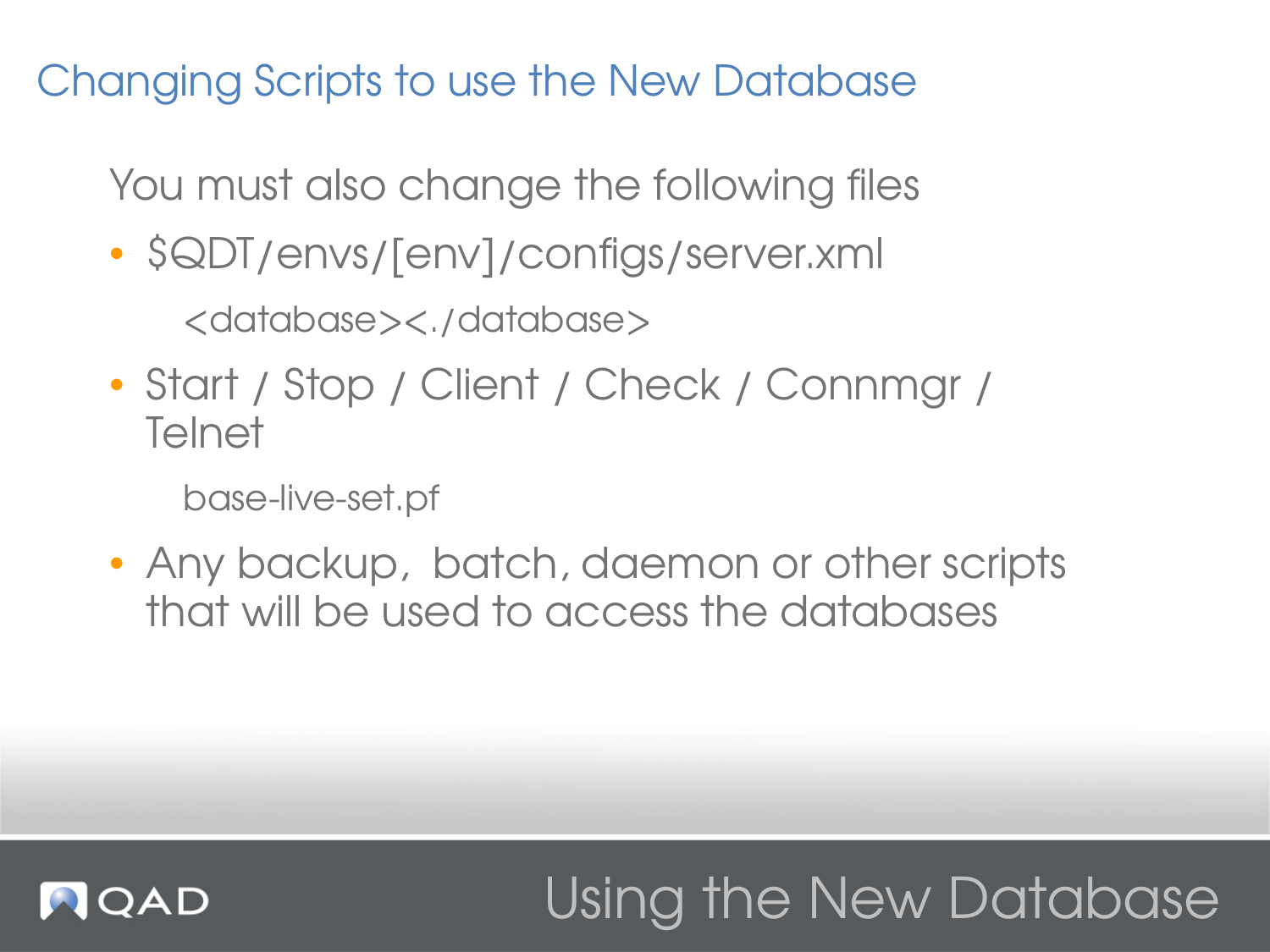

Changing Scripts to use the New Database
You must also change the following files
$QDT/envs/[env]/configs/server.xml
<database><./database>
Start / Stop / Client / Check / Connmgr / Telnet
base-live-set.pf
Any backup,  batch, daemon or other scripts that will be used to access the databases

# Using the New Database